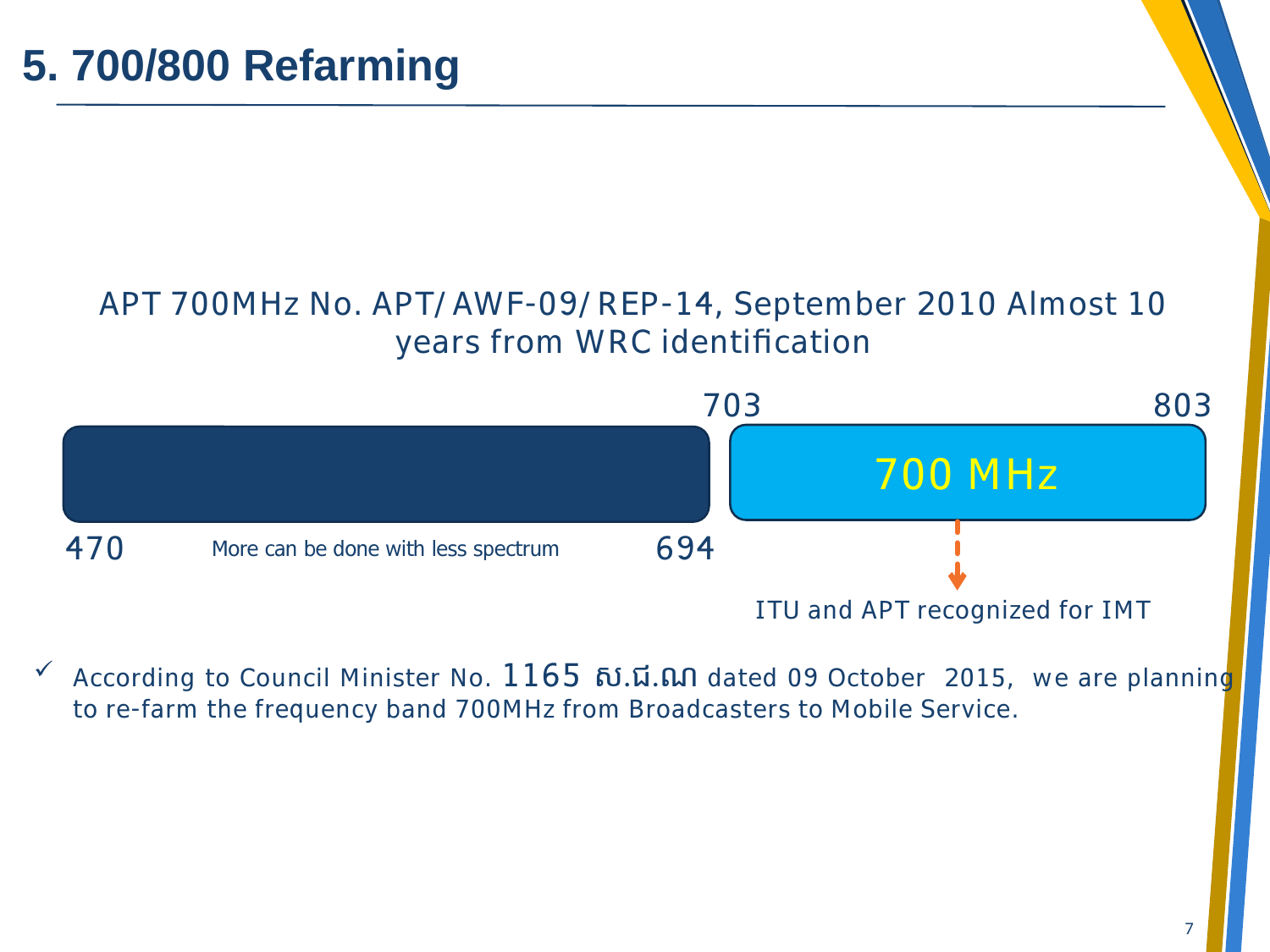

# 5. 700/800 Refarming
APT 700MHz No. APT/AWF-09/REP-14, September 2010 Almost 10 years from WRC identification

803
703
700 MHz
Long term DTV plan
470
694
More can be done with less spectrum
ITU and APT recognized for IMT

According to Council Minister No. 1165 ស.ជ.ណ dated 09 October  2015,  we are planning to re-farm the frequency band 700MHz from Broadcasters to Mobile Service.
7